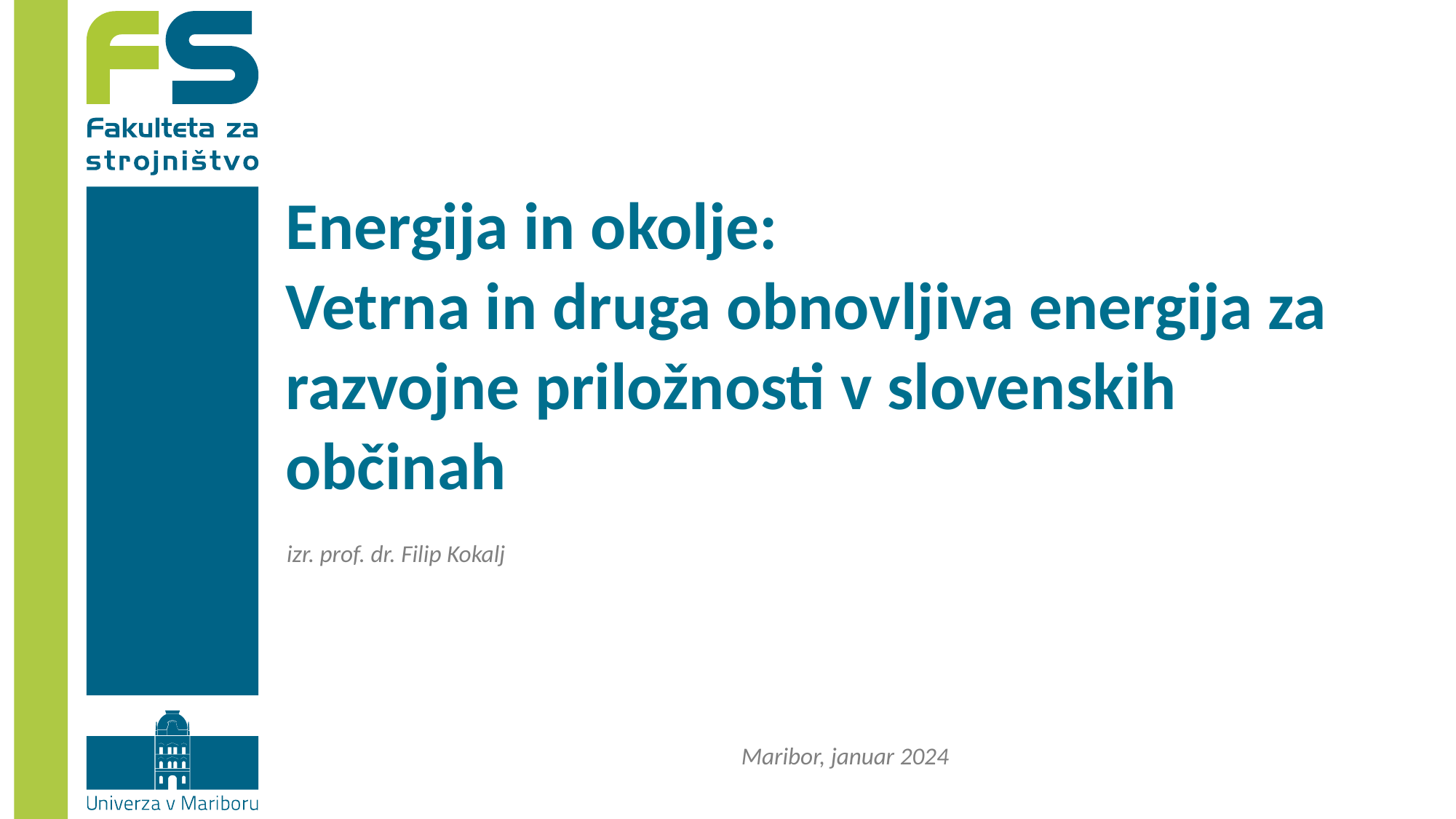

# Energija in okolje: Vetrna in druga obnovljiva energija za razvojne priložnosti v slovenskih občinah
izr. prof. dr. Filip Kokalj
Maribor, januar 2024